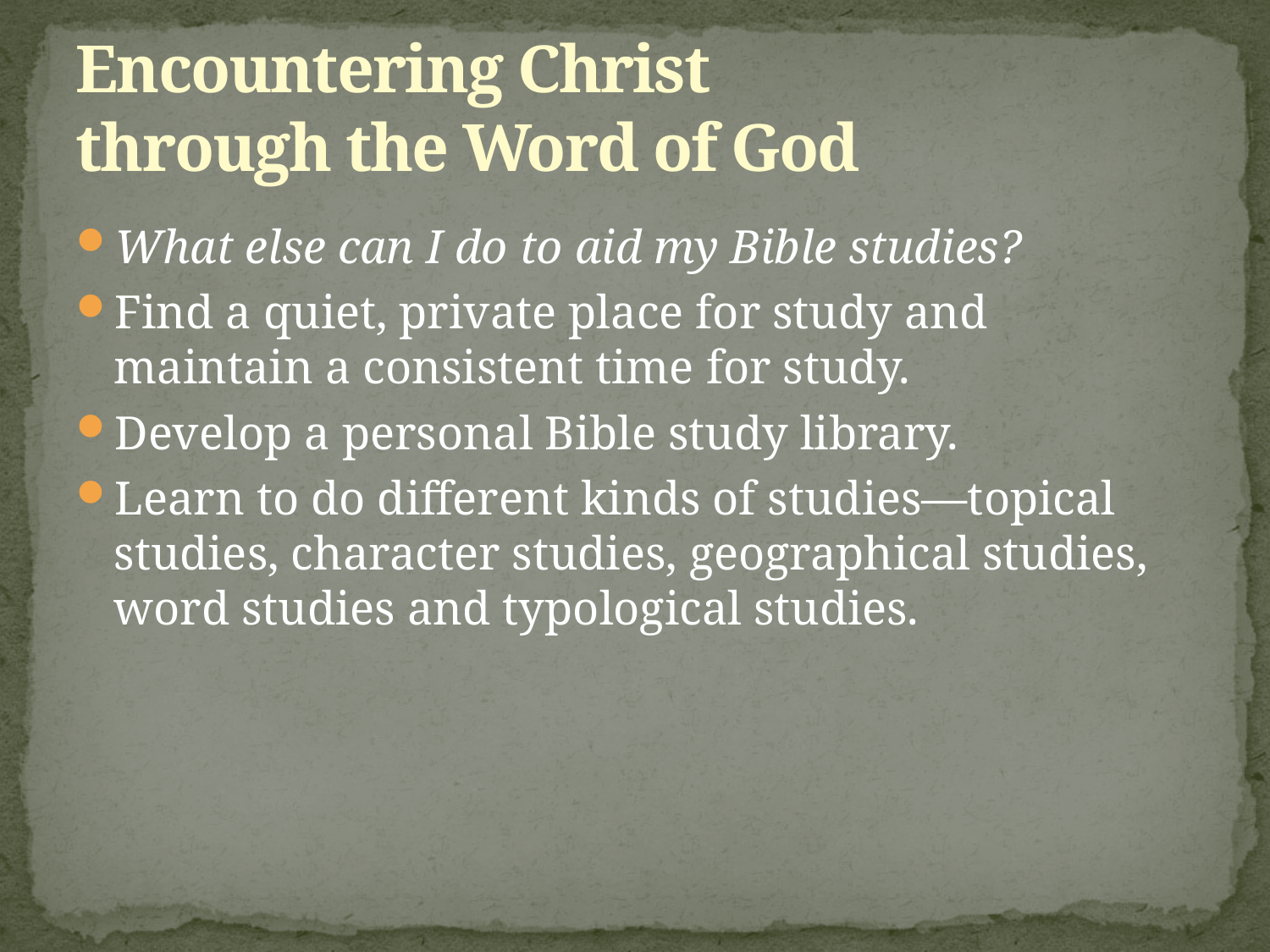

# Encountering Christ through the Word of God
What else can I do to aid my Bible studies?
Find a quiet, private place for study and maintain a consistent time for study.
Develop a personal Bible study library.
Learn to do different kinds of studies—topical studies, character studies, geographical studies, word studies and typological studies.